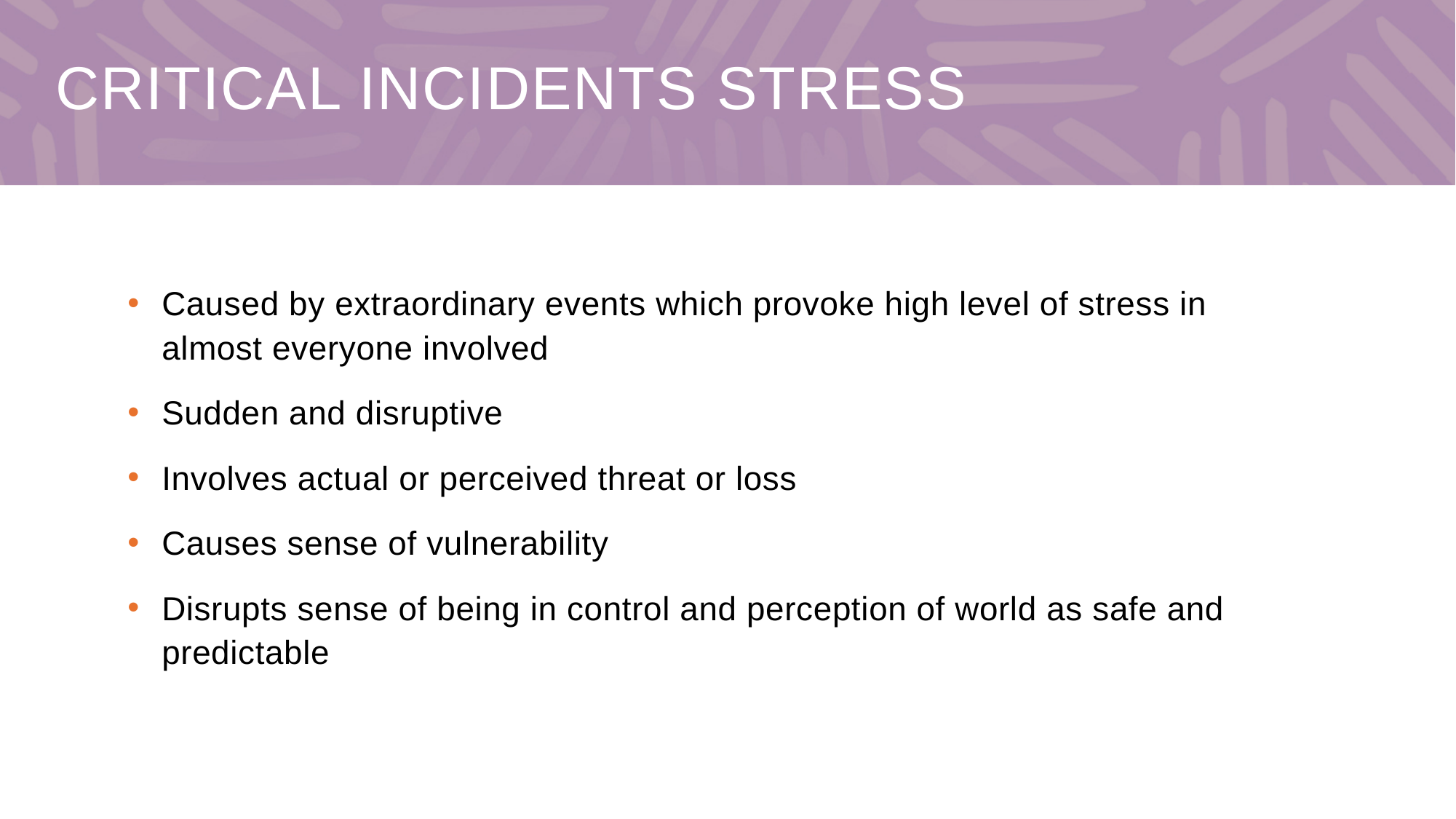

# Critical incidents stress
Caused by extraordinary events which provoke high level of stress in almost everyone involved
Sudden and disruptive
Involves actual or perceived threat or loss
Causes sense of vulnerability
Disrupts sense of being in control and perception of world as safe and predictable